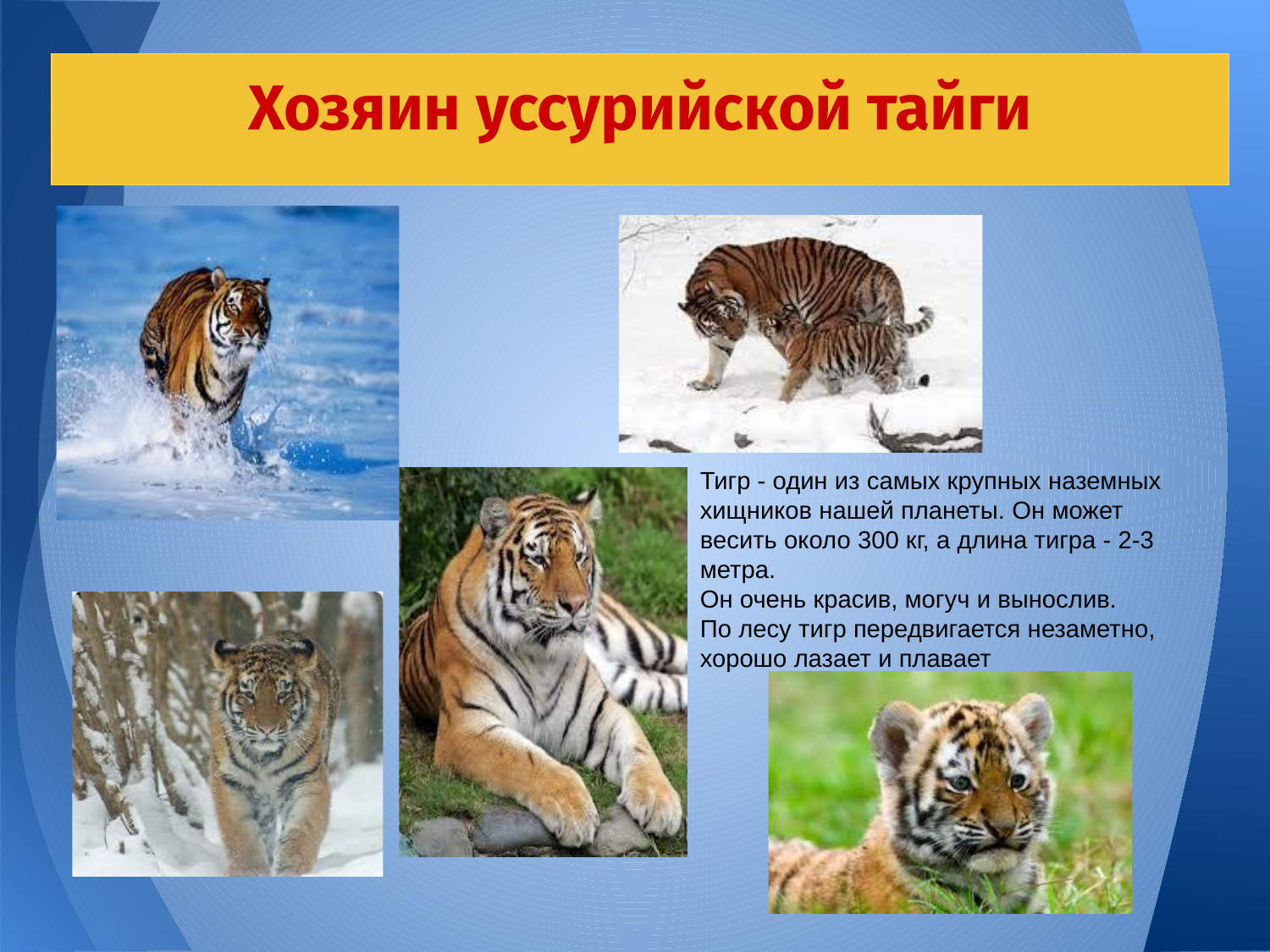

Хозяин уссурийской тайги

Тигр - один из самых крупных наземных хищников нашей планеты. Он может весить около 300 кг, а длина тигра - 2-3 метра.
Он очень красив, могуч и вынослив.
По лесу тигр передвигается незаметно, хорошо лазает и плавает